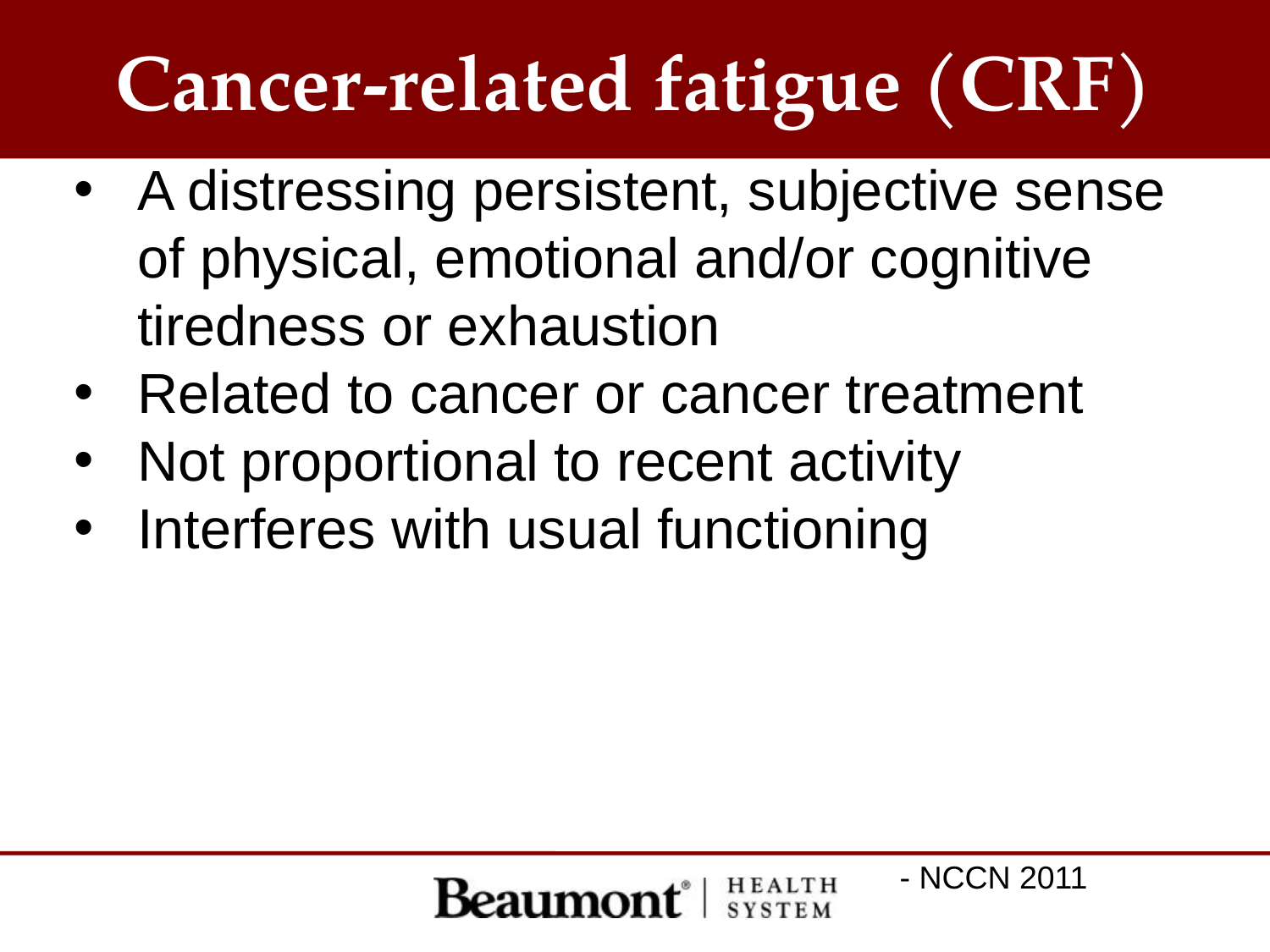

# Cancer-related fatigue (CRF)
A distressing persistent, subjective sense of physical, emotional and/or cognitive tiredness or exhaustion
Related to cancer or cancer treatment
Not proportional to recent activity
Interferes with usual functioning
 - NCCN 2011